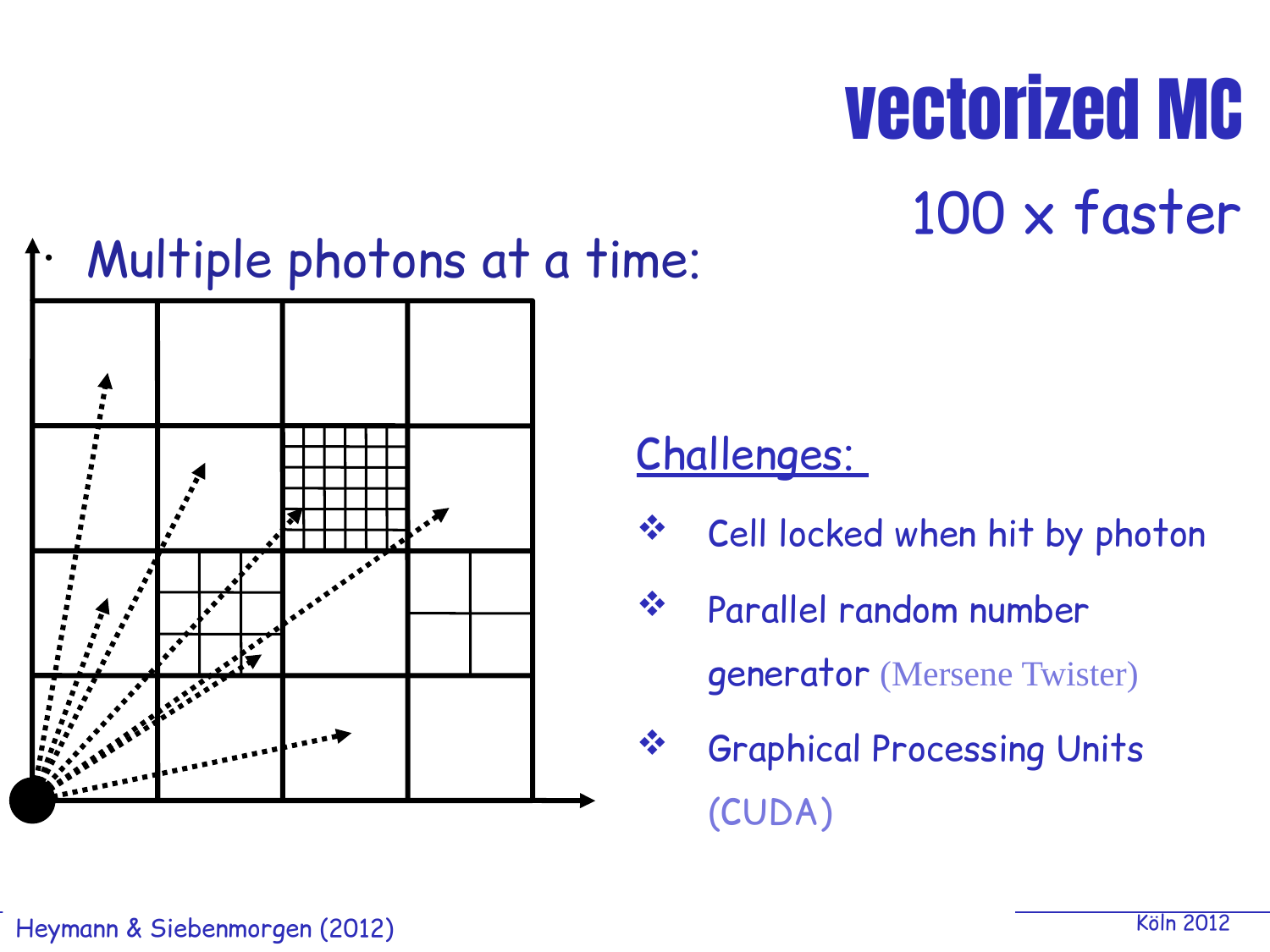

vectorized MC
100 x faster
Multiple photons at a time:

Challenges:
Cell locked when hit by photon
Parallel random number generator (Mersene Twister)
Graphical Processing Units  (CUDA)

Heymann & Siebenmorgen (2012)